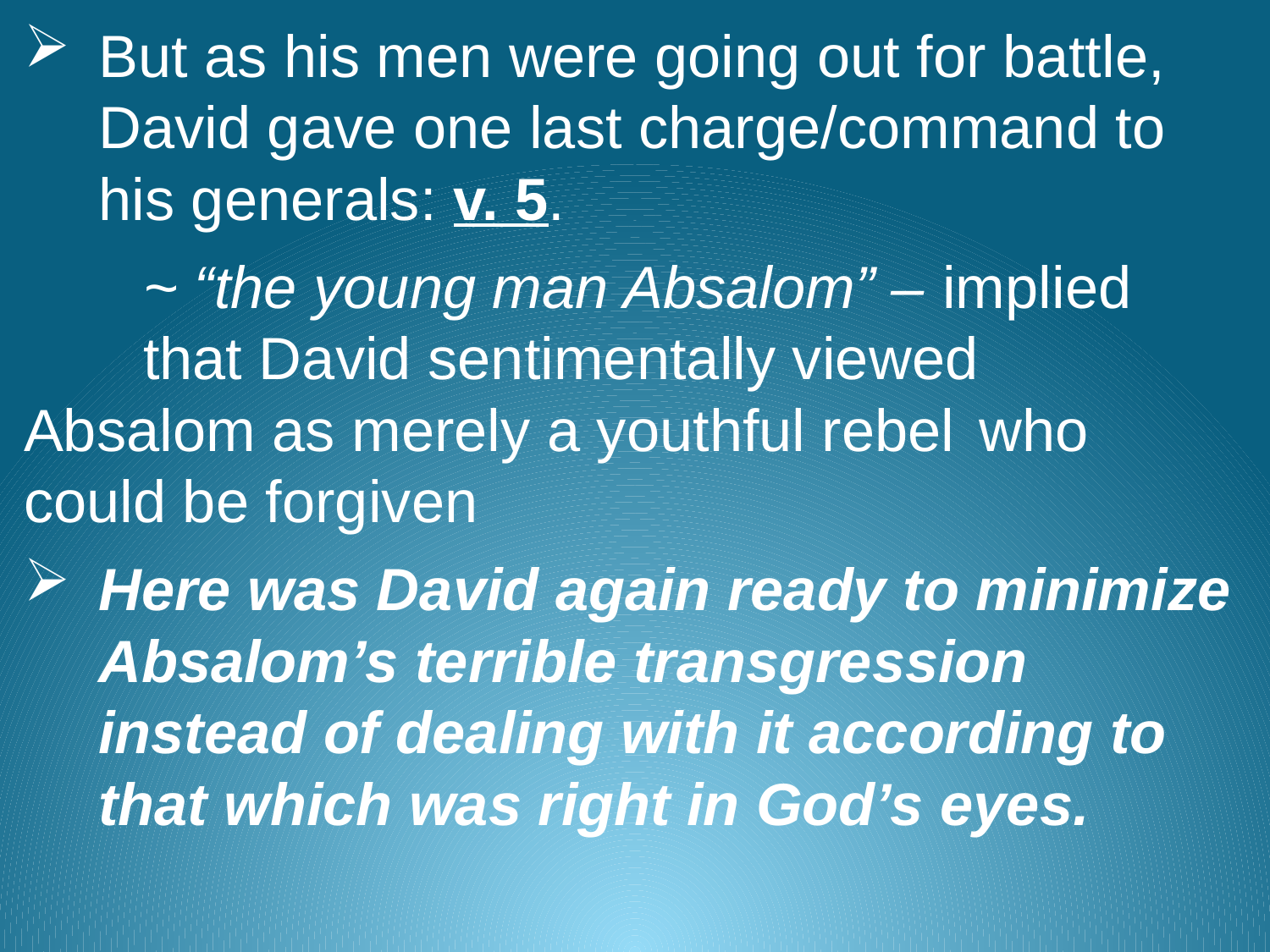

But as his men were going out for battle, David gave one last charge/command to his generals: v. 5.
		~ “the young man Absalom” – implied 					that David sentimentally viewed 						Absalom as merely a youthful rebel 					who could be forgiven
Here was David again ready to minimize Absalom’s terrible transgression instead of dealing with it according to that which was right in God’s eyes.